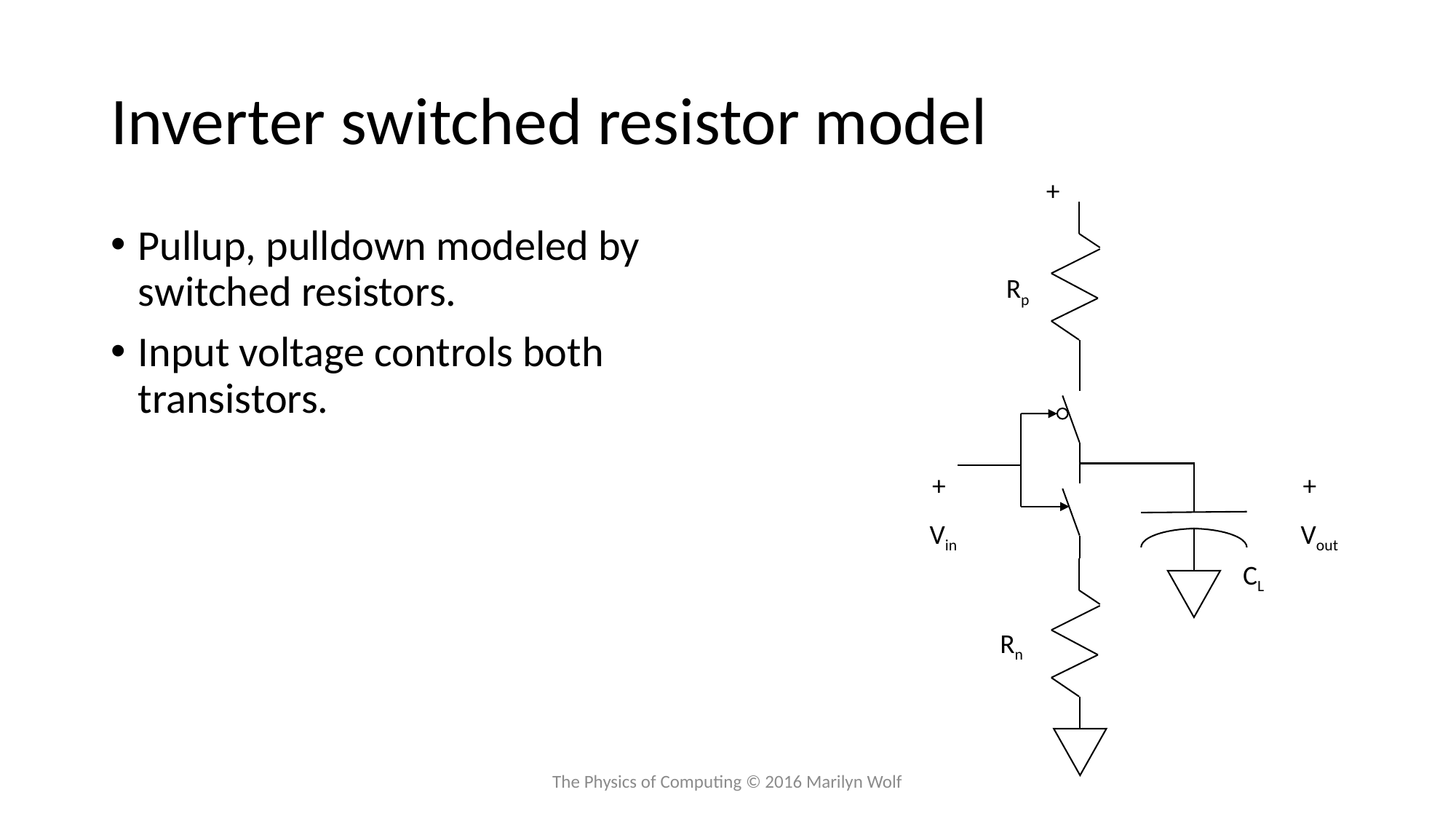

# Inverter switched resistor model
+
Pullup, pulldown modeled by switched resistors.
Input voltage controls both transistors.
Rp

+
+
Vin
Vout
CL

Rn

The Physics of Computing © 2016 Marilyn Wolf